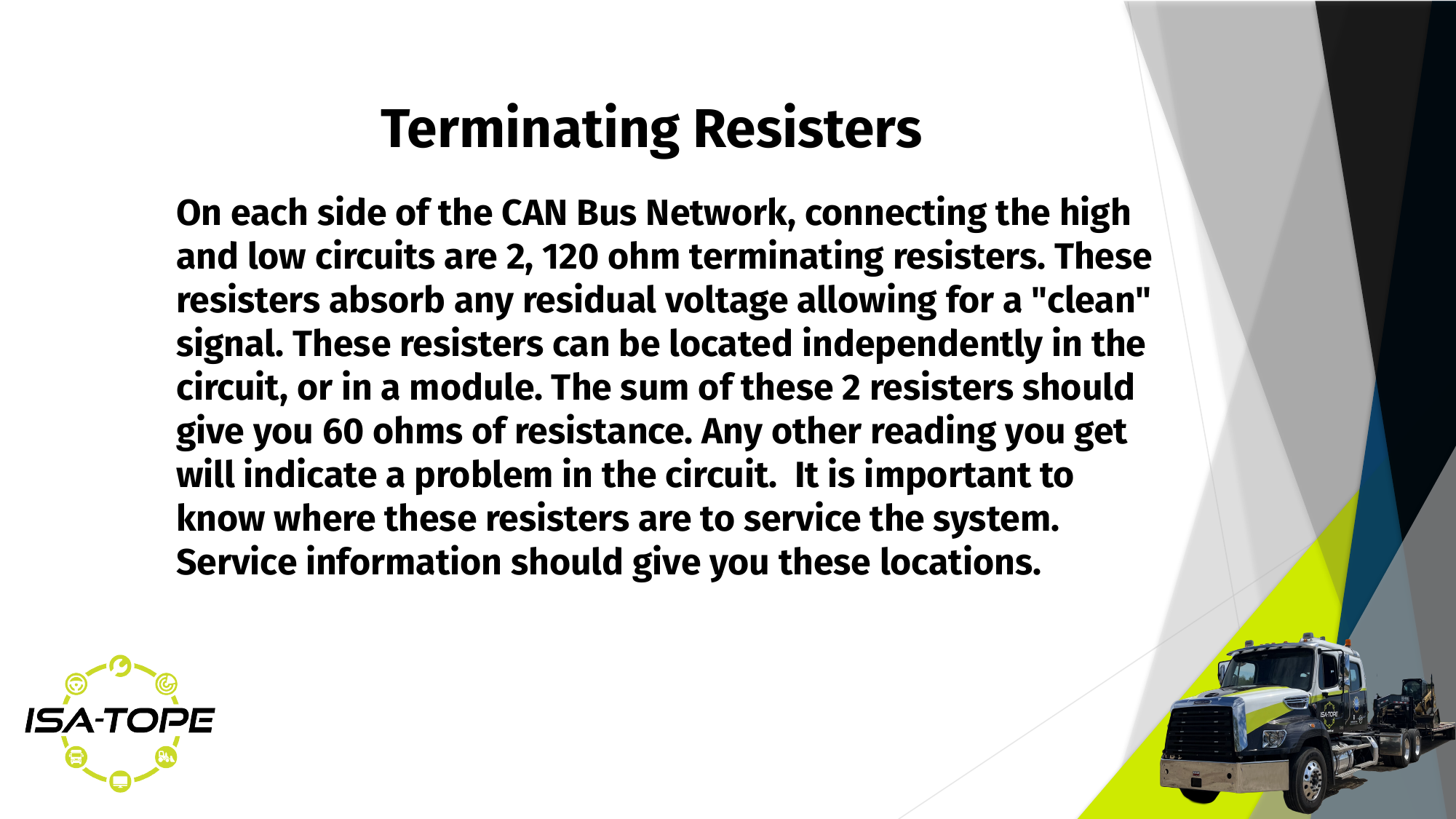

Terminating Resisters
On each side of the CAN Bus Network, connecting the high and low circuits are 2, 120 ohm terminating resisters. These resisters absorb any residual voltage allowing for a "clean" signal. These resisters can be located independently in the circuit, or in a module. The sum of these 2 resisters should give you 60 ohms of resistance. Any other reading you get will indicate a problem in the circuit.  It is important to know where these resisters are to service the system.  Service information should give you these locations.